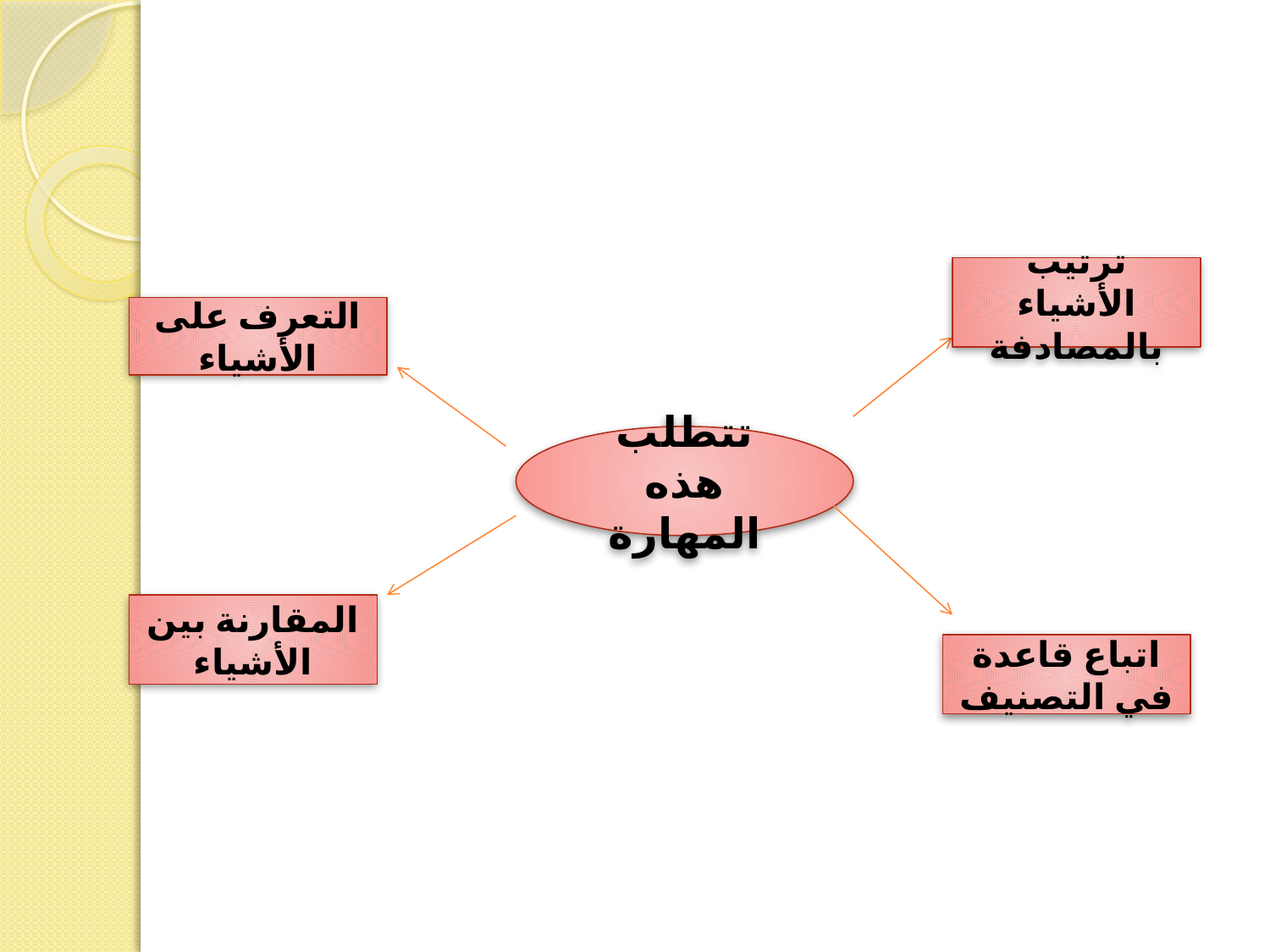

ترتيب الأشياء بالمصادفة
التعرف على الأشياء
تتطلب هذه المهارة
المقارنة بين الأشياء
اتباع قاعدة في التصنيف